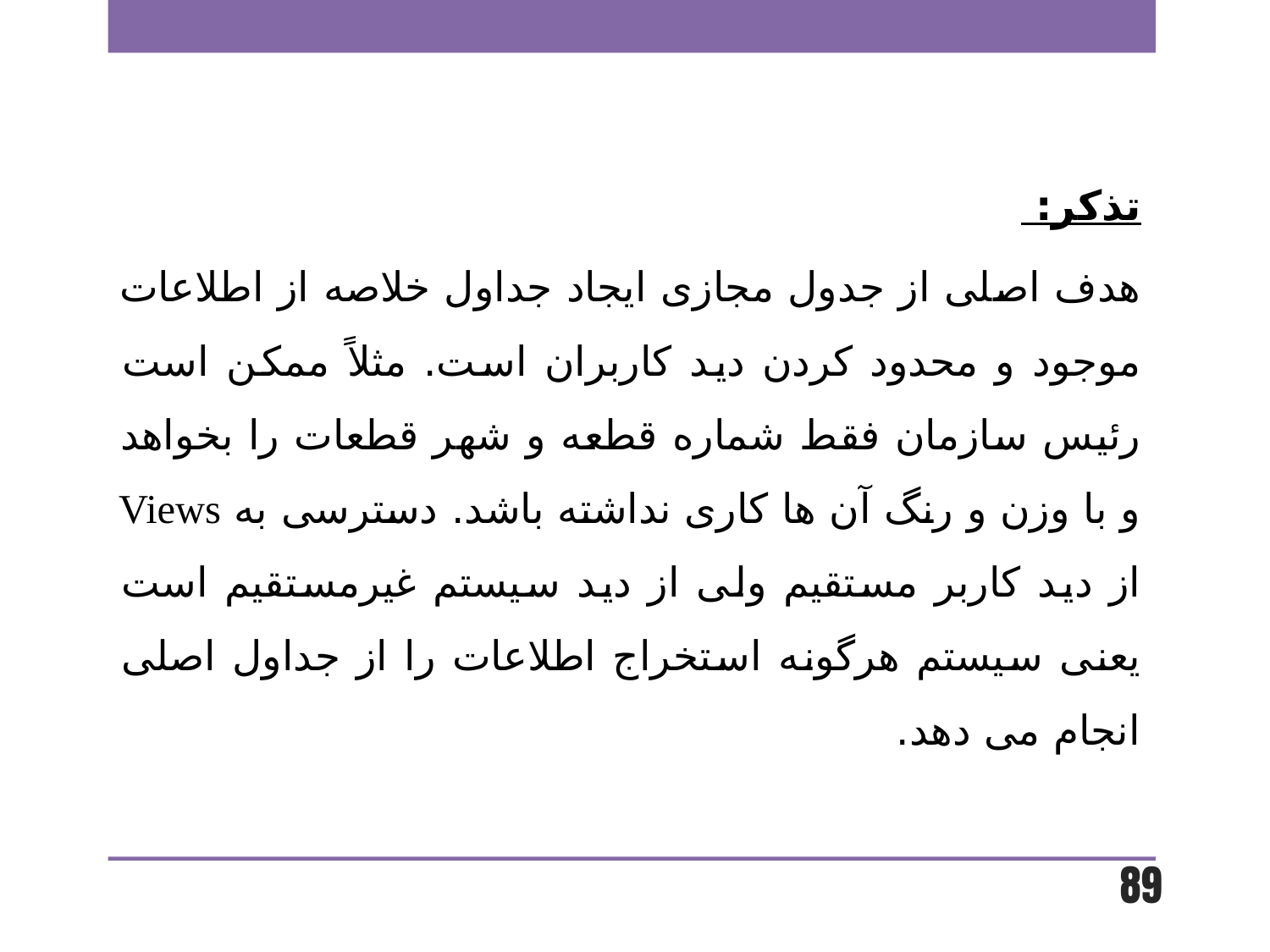

تذکر:
هدف اصلی از جدول مجازی ایجاد جداول خلاصه از اطلاعات موجود و محدود کردن دید کاربران است. مثلاً ممکن است رئیس سازمان فقط شماره قطعه و شهر قطعات را بخواهد و با وزن و رنگ آن ها کاری نداشته باشد. دسترسی به Views از دید کاربر مستقیم ولی از دید سیستم غیرمستقیم است یعنی سیستم هرگونه استخراج اطلاعات را از جداول اصلی انجام می دهد.

89